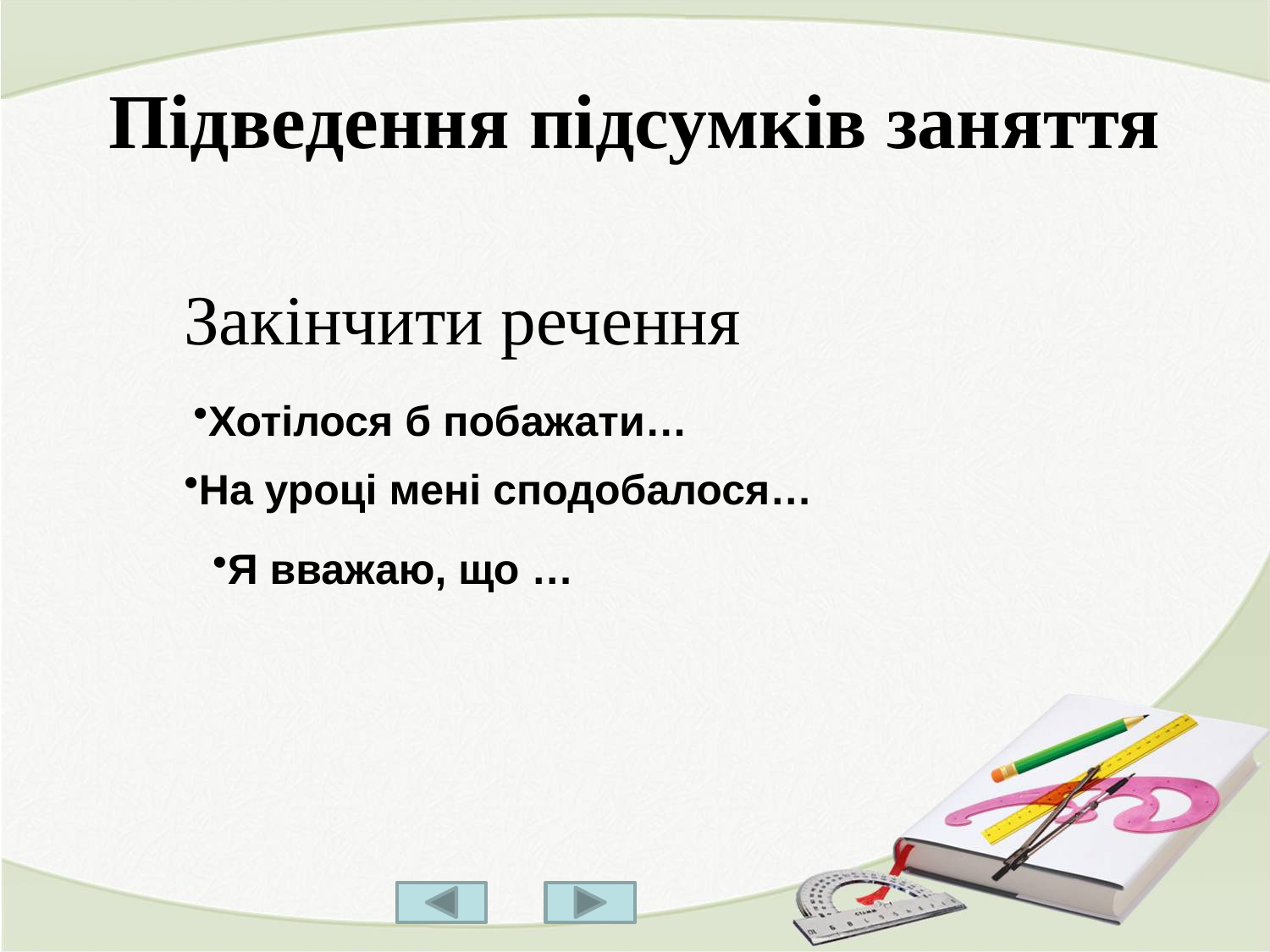

# Підведення підсумків заняття
Закінчити речення
Хотілося б побажати…
На уроці мені сподобалося…
Я вважаю, що …